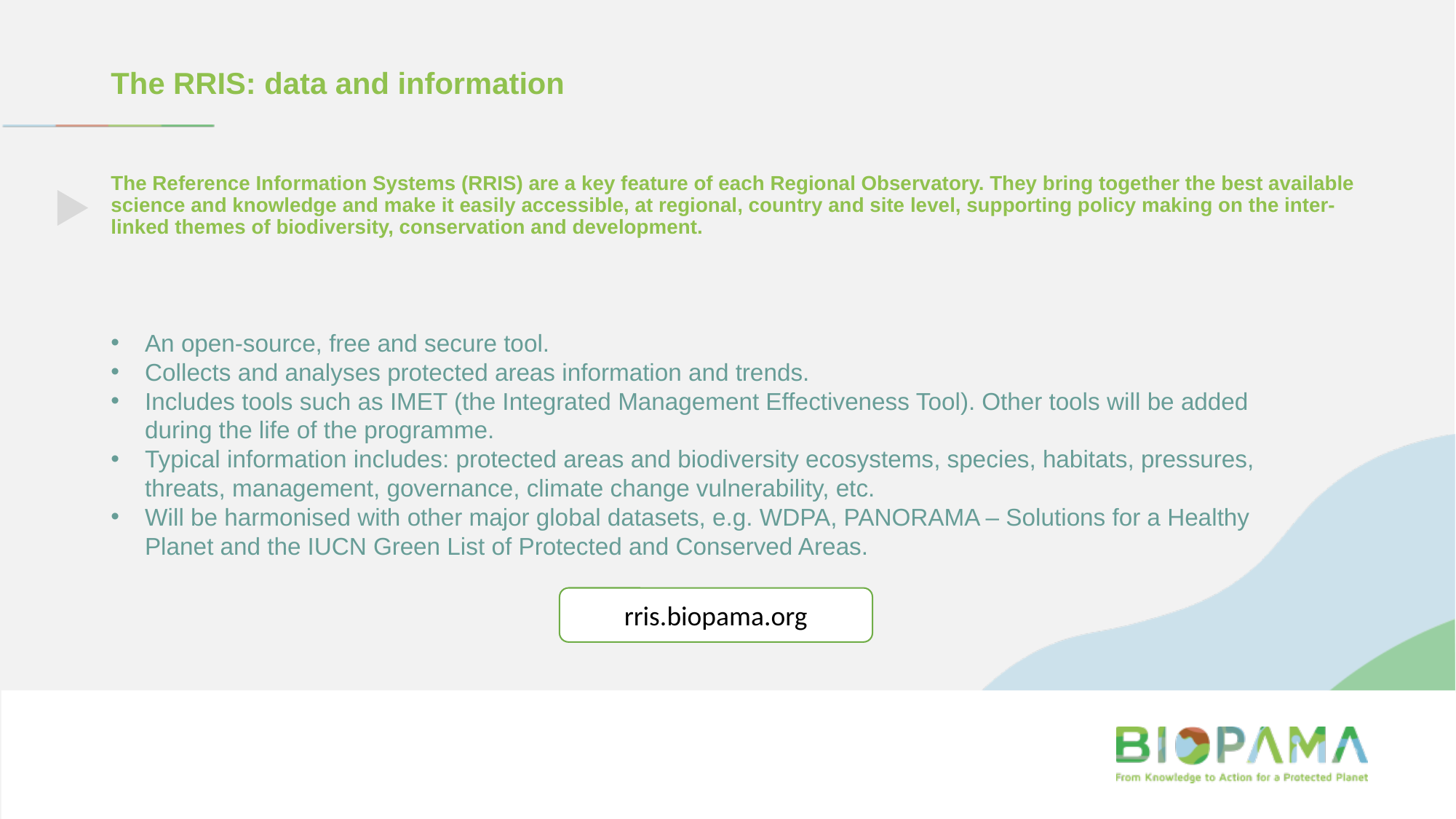

The RRIS: data and information
# The Reference Information Systems (RRIS) are a key feature of each Regional Observatory. They bring together the best available science and knowledge and make it easily accessible, at regional, country and site level, supporting policy making on the inter-linked themes of biodiversity, conservation and development.
An open-source, free and secure tool.
Collects and analyses protected areas information and trends.
Includes tools such as IMET (the Integrated Management Effectiveness Tool). Other tools will be added during the life of the programme.
Typical information includes: protected areas and biodiversity ecosystems, species, habitats, pressures, threats, management, governance, climate change vulnerability, etc.
Will be harmonised with other major global datasets, e.g. WDPA, PANORAMA – Solutions for a Healthy Planet and the IUCN Green List of Protected and Conserved Areas.

rris.biopama.org